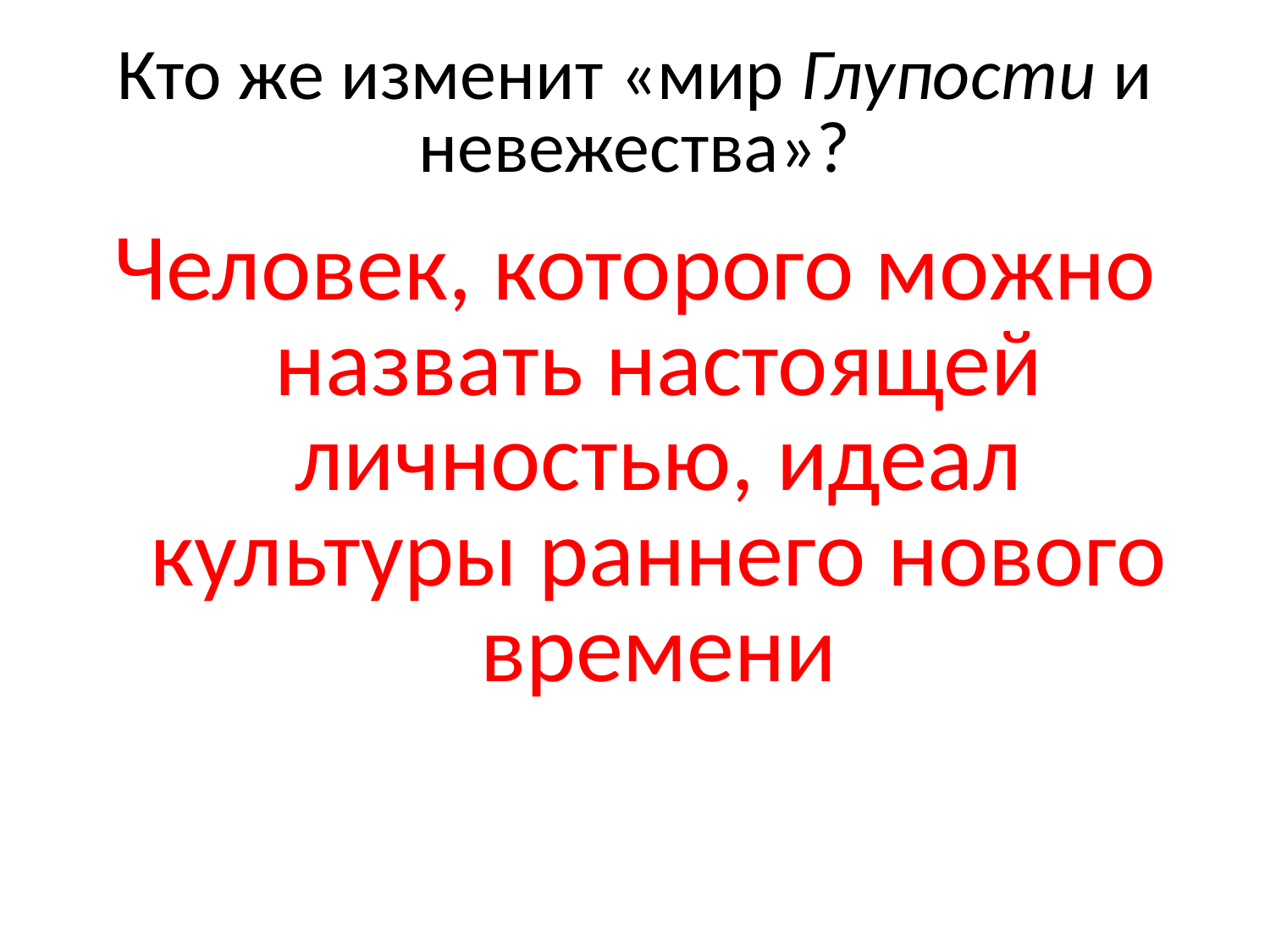

Кто же изменит «мир Глупости и невежества»?
Человек, которого можно назвать настоящей личностью, идеал культуры раннего нового времени